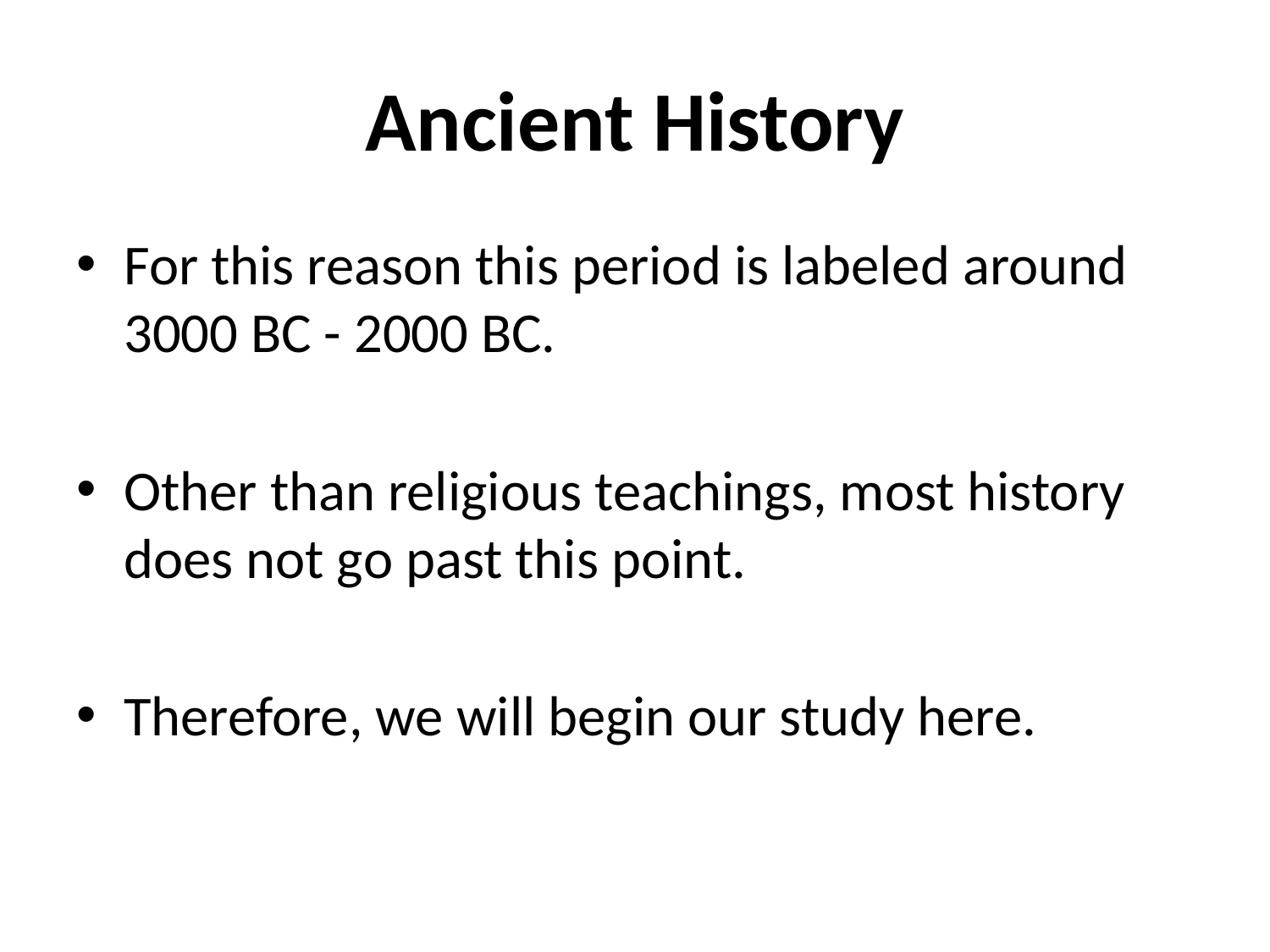

# Ancient History
For this reason this period is labeled around 3000 BC - 2000 BC.

Other than religious teachings, most history does not go past this point.

Therefore, we will begin our study here.